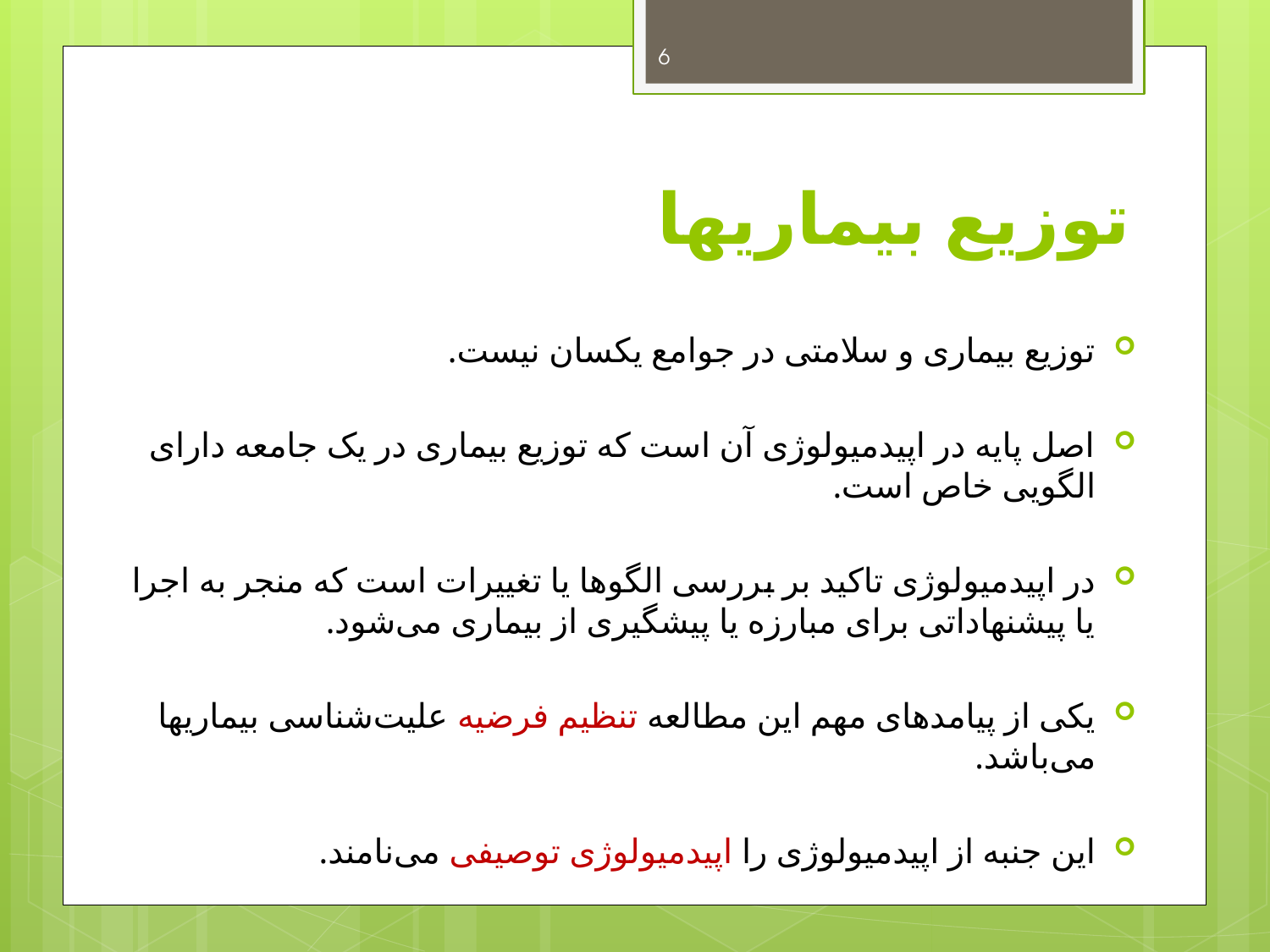

6
# توزیع بیماریها
توزیع بیماری و سلامتی در جوامع یکسان نیست.

اصل پایه در اپیدمیولوژی آن است که توزیع بیماری در یک جامعه دارای الگویی خاص است.

در اپیدمیولوژی تاکید بر بررسی الگوها یا تغییرات است که منجر به اجرا یا پیشنهاداتی برای مبارزه یا پیشگیری از بیماری می‌شود.

یکی از پیامدهای مهم این مطالعه تنظیم فرضیه علیت‌شناسی بیماریها می‌باشد.

این جنبه از اپیدمیولوژی را اپیدمیولوژی توصیفی می‌نامند.